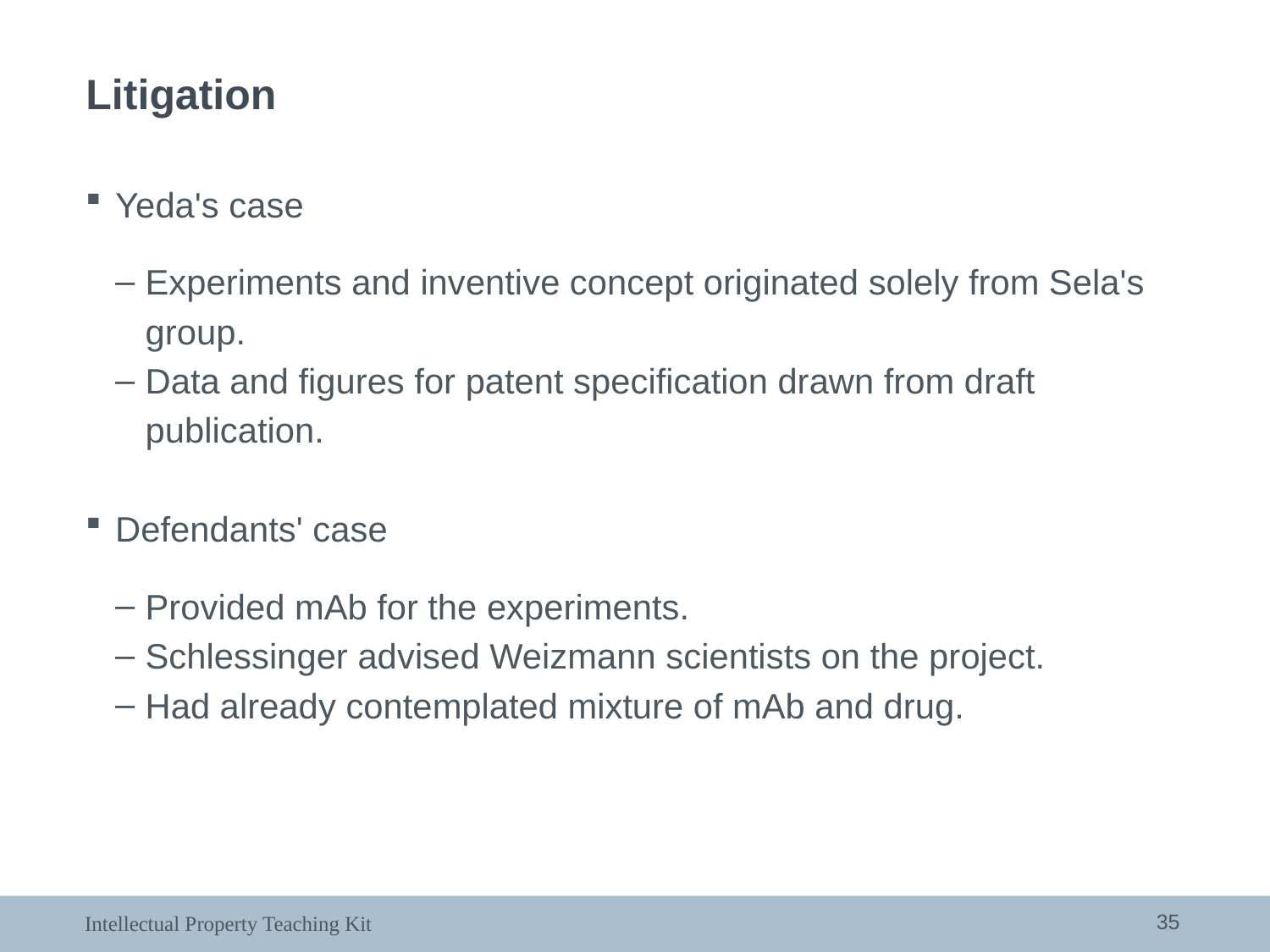

Litigation
Yeda's case

Experiments and inventive concept originated solely from Sela's group.
Data and figures for patent specification drawn from draft publication.

Defendants' case

Provided mAb for the experiments.
Schlessinger advised Weizmann scientists on the project.
Had already contemplated mixture of mAb and drug.

35
Intellectual Property Teaching Kit